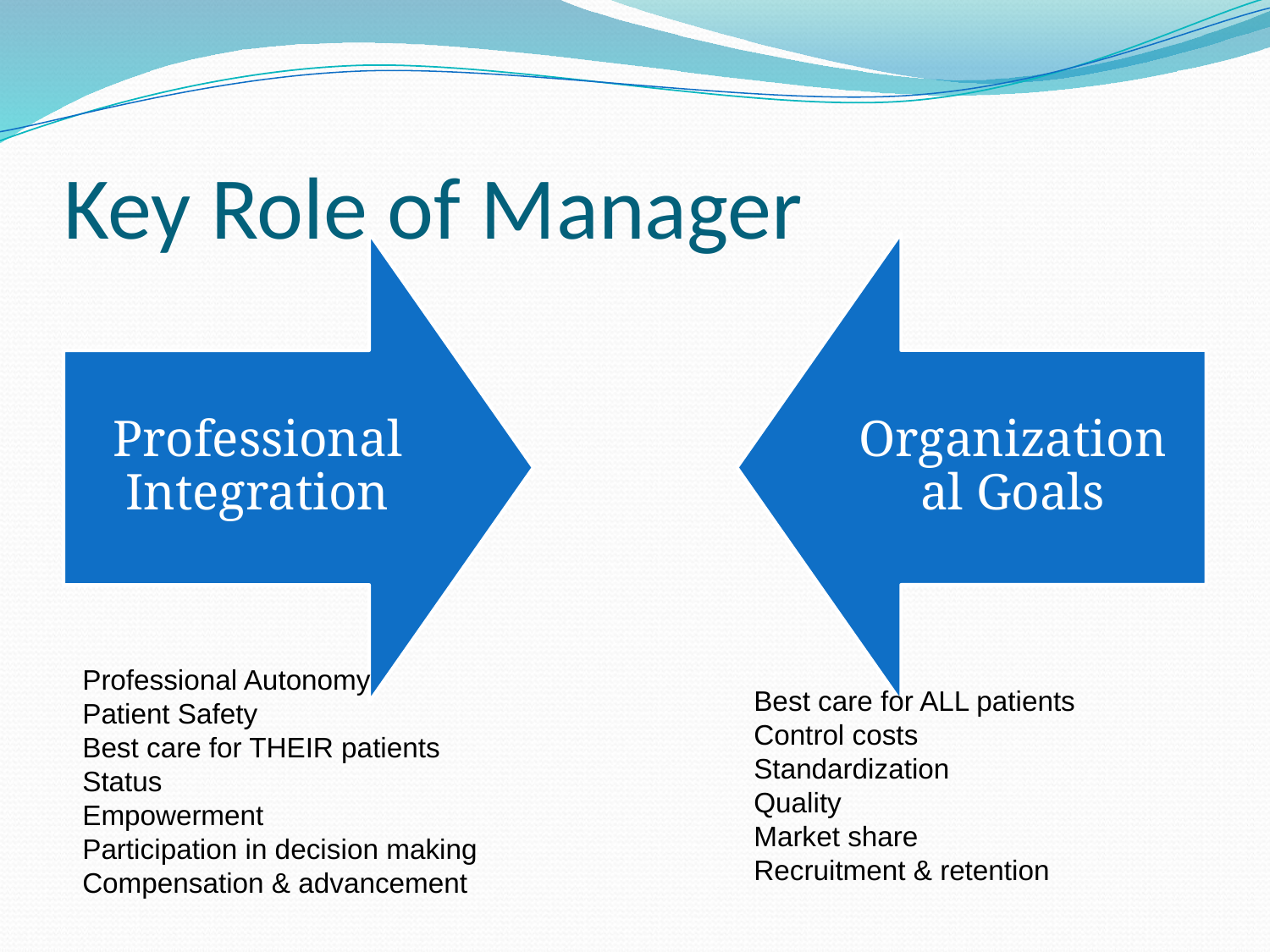

# Key Role of Manager
Professional Integration
Organizational Goals
Professional Autonomy
Patient Safety
Best care for THEIR patients
Status
Empowerment
Participation in decision making
Compensation & advancement
Best care for ALL patients
Control costs
Standardization
Quality
Market share
Recruitment & retention